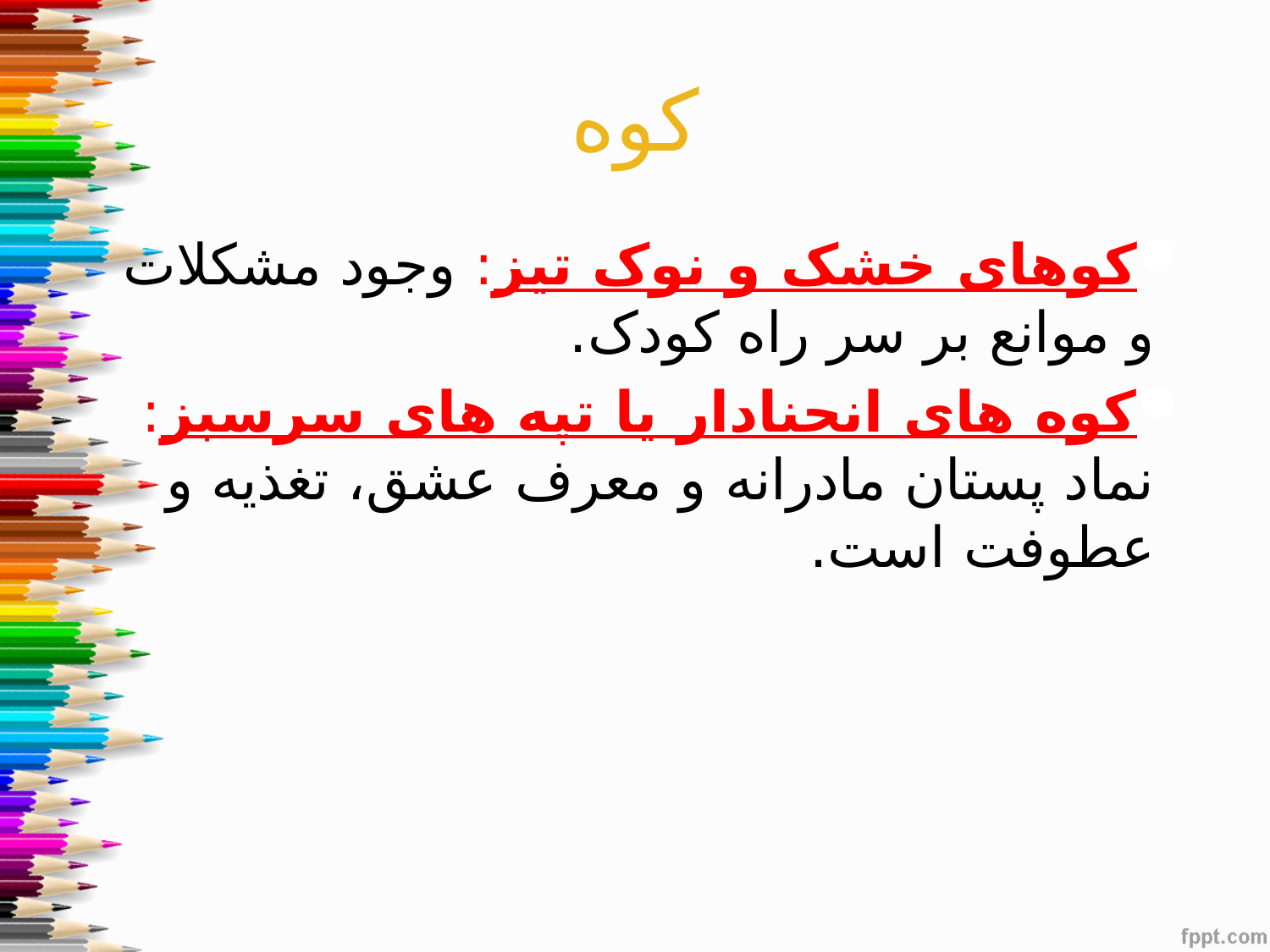

# کوه
کوهای خشک و نوک تیز: وجود مشکلات و موانع بر سر راه کودک.
کوه های انحنادار یا تپه های سرسبز: نماد پستان مادرانه و معرف عشق، تغذیه و عطوفت است.